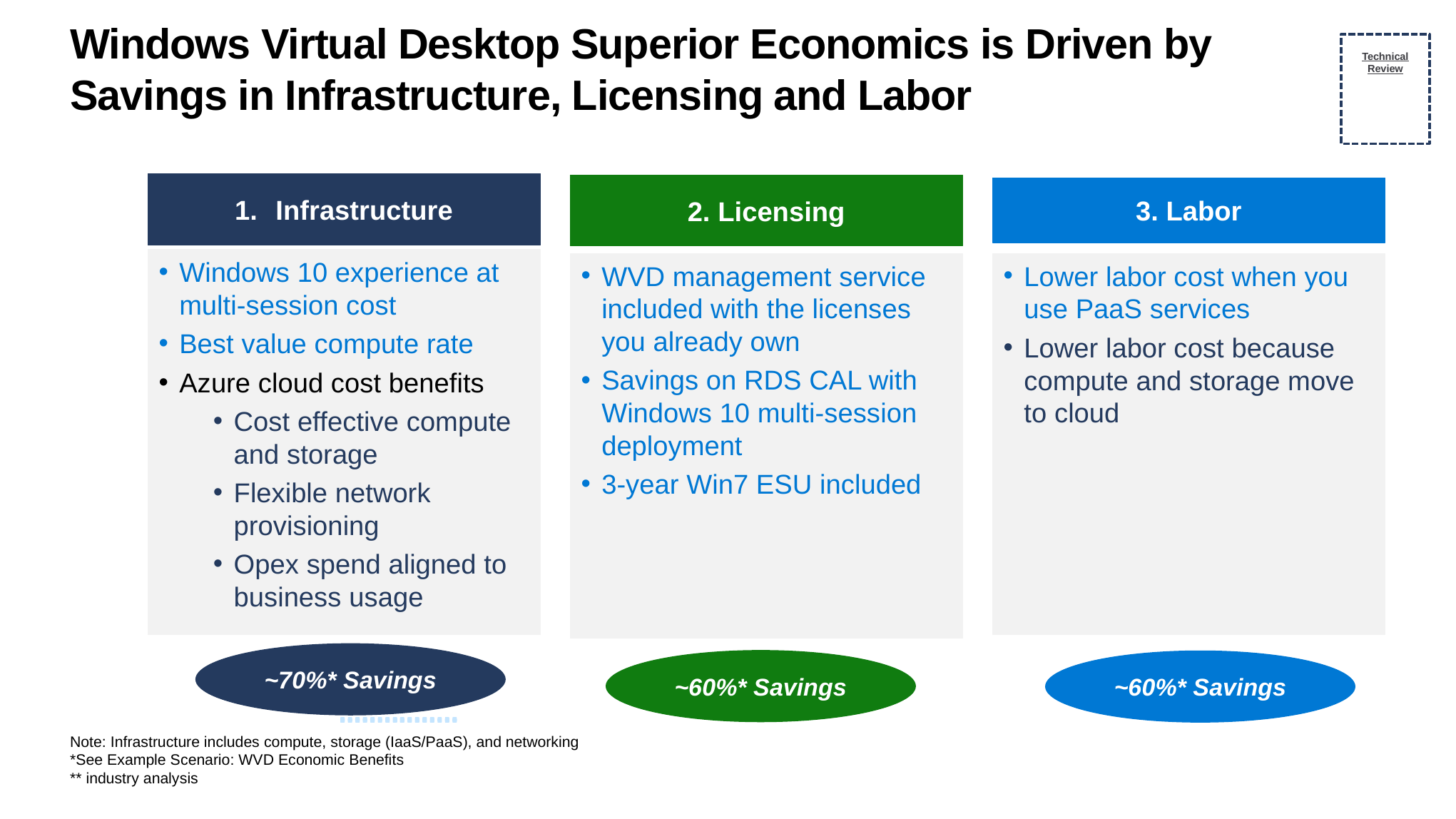

# Windows Virtual Desktop Superior Economics is Driven by Savings in Infrastructure, Licensing and Labor
Technical Review

Infrastructure

2. Licensing
3. Labor
Windows 10 experience at
multi-session cost
Best value compute rate
Azure cloud cost benefits
Cost effective compute and storage
Flexible network provisioning
Opex spend aligned to business usage
WVD management service included with the licenses you already own
Savings on RDS CAL with Windows 10 multi-session deployment
3-year Win7 ESU included
Lower labor cost when you use PaaS services
Lower labor cost because compute and storage move
to cloud
~70%* Savings
~60%* Savings
~60%* Savings

Note: Infrastructure includes compute, storage (IaaS/PaaS), and networking
*See Example Scenario: WVD Economic Benefits
** industry analysis